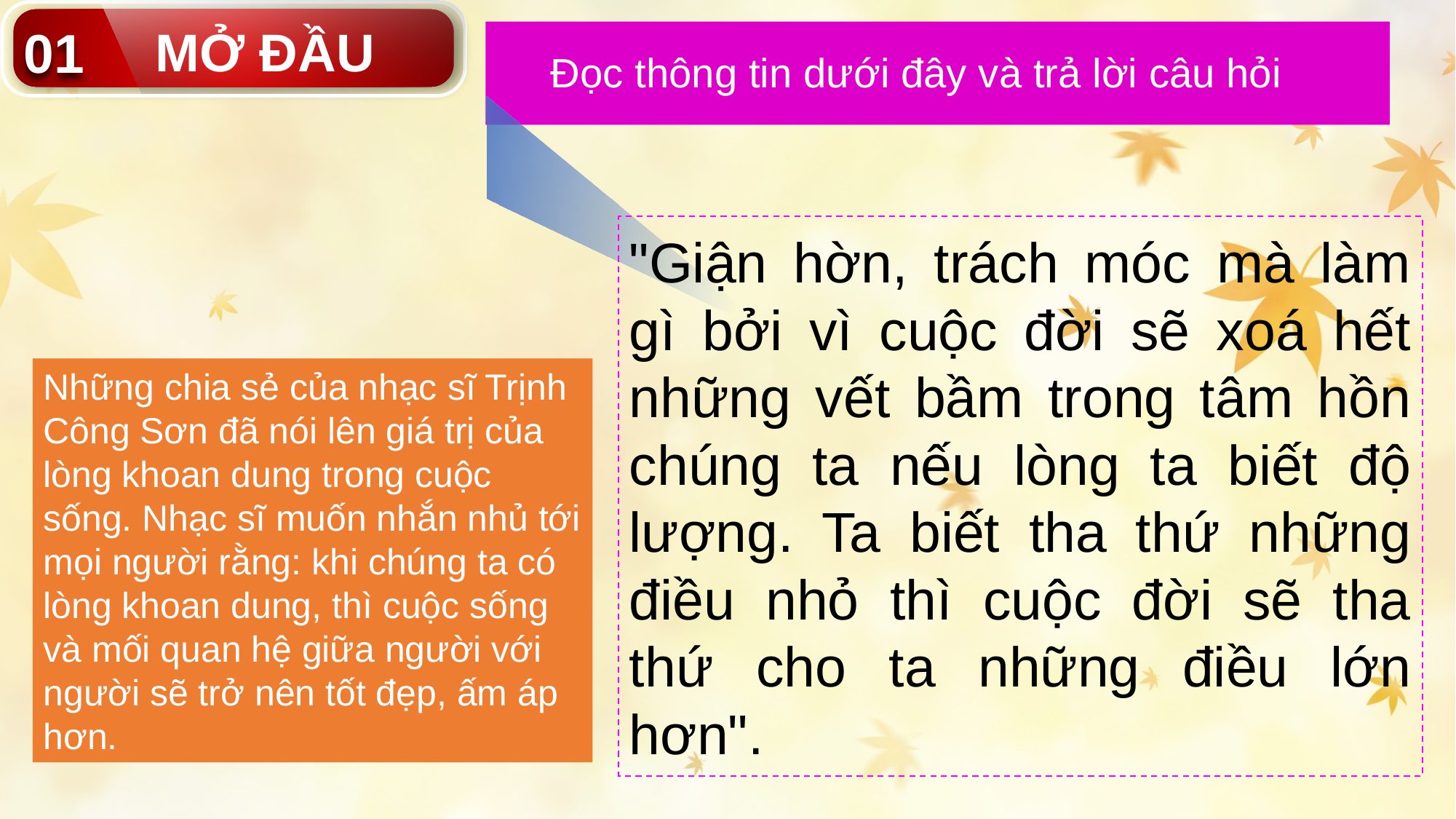

01
MỞ ĐẦU

Đọc thông tin dưới đây và trả lời câu hỏi

"Giận hờn, trách móc mà làm gì bởi vì cuộc đời sẽ xoá hết những vết bầm trong tâm hồn chúng ta nếu lòng ta biết độ lượng. Ta biết tha thứ những điều nhỏ thì cuộc đời sẽ tha thứ cho ta những điều lớn hơn".
Những chia sẻ của nhạc sĩ Trịnh Công Sơn đã nói lên giá trị của lòng khoan dung trong cuộc sống. Nhạc sĩ muốn nhắn nhủ tới mọi người rằng: khi chúng ta có lòng khoan dung, thì cuộc sống và mối quan hệ giữa người với người sẽ trở nên tốt đẹp, ấm áp hơn.